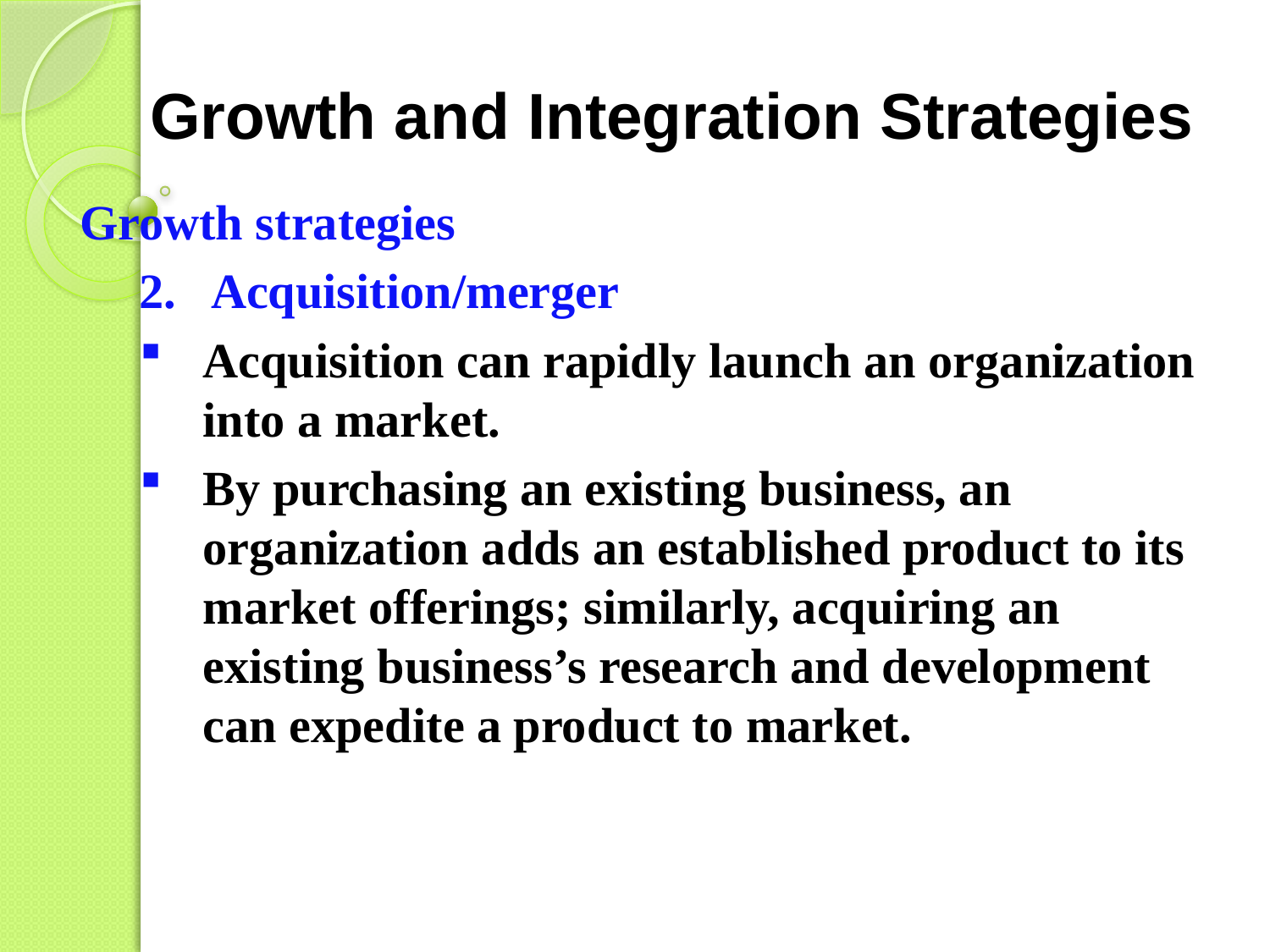

# Growth and Integration Strategies
Growth strategies
Acquisition/merger
Acquisition can rapidly launch an organization into a market.
By purchasing an existing business, an organization adds an established product to its market offerings; similarly, acquiring an existing business’s research and development can expedite a product to market.